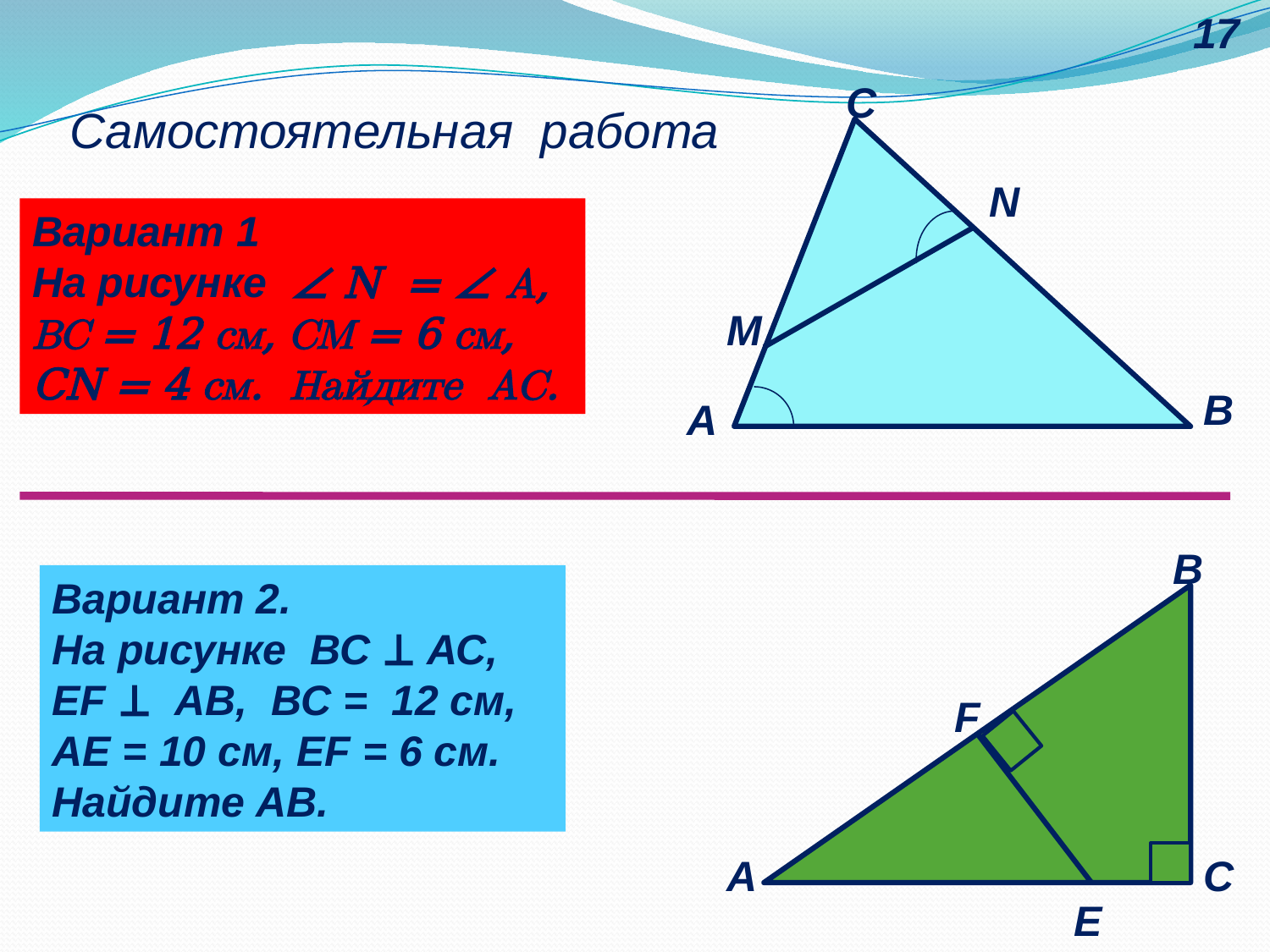

# Самостоятельная  работа
17
С

N
Вариант 1
На рисунке  ∠ N  = ∠ А, ВС = 12 см, СМ = 6 см, CN = 4 см.  Найдите  АС.

М
В
А

B
Вариант 2.
На рисунке  ВС ⊥ АС,
EF ⊥  АВ,  ВС =  12 см,
АЕ = 10 см, ЕF = 6 см. Найдите АВ.

F

А

C
E